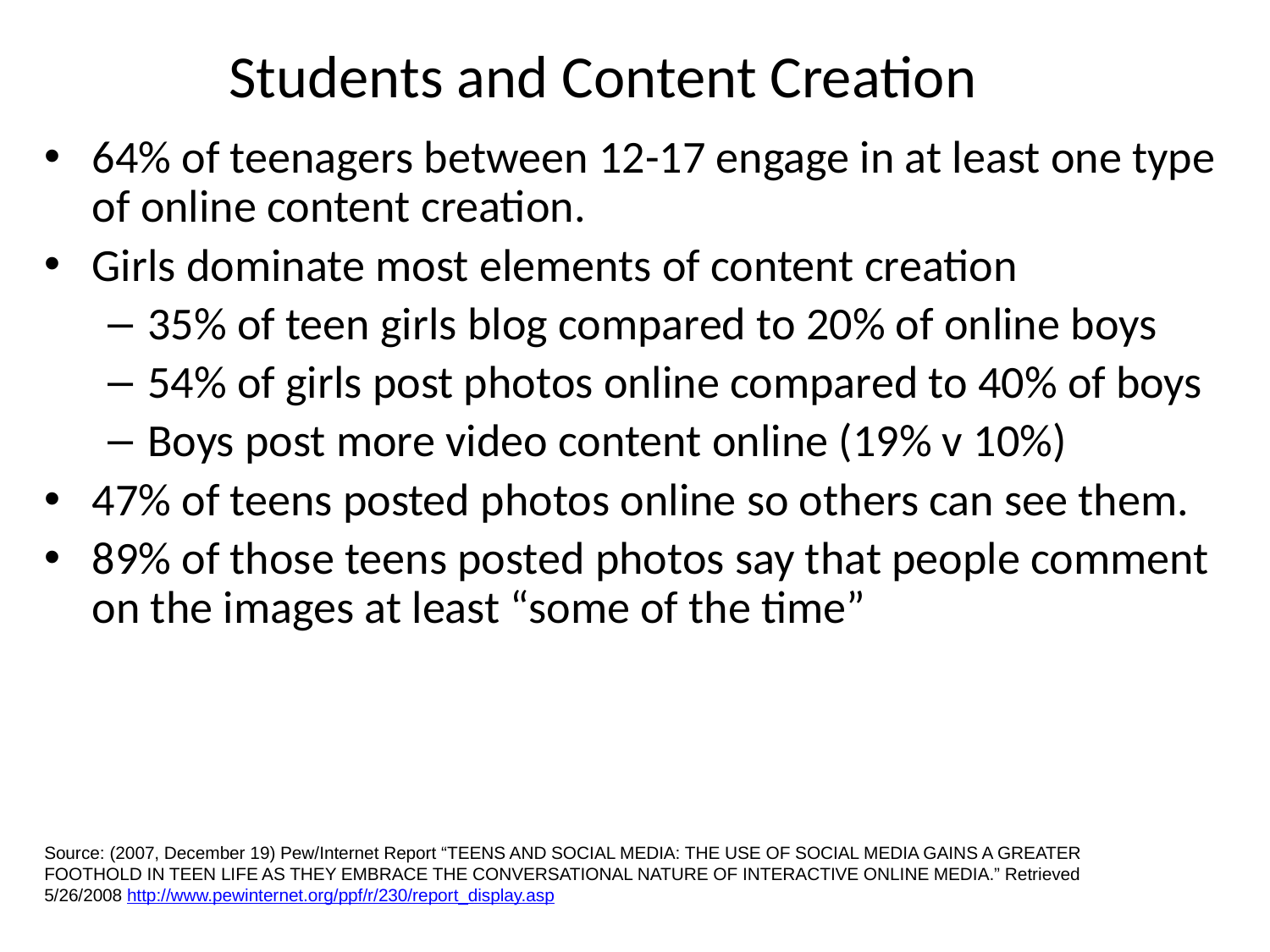

# Students and Content Creation
64% of teenagers between 12-17 engage in at least one type of online content creation.
Girls dominate most elements of content creation
35% of teen girls blog compared to 20% of online boys
54% of girls post photos online compared to 40% of boys
Boys post more video content online (19% v 10%)
47% of teens posted photos online so others can see them.
89% of those teens posted photos say that people comment on the images at least “some of the time”
Source: (2007, December 19) Pew/Internet Report “TEENS AND SOCIAL MEDIA: THE USE OF SOCIAL MEDIA GAINS A GREATER FOOTHOLD IN TEEN LIFE AS THEY EMBRACE THE CONVERSATIONAL NATURE OF INTERACTIVE ONLINE MEDIA.” Retrieved 5/26/2008 http://www.pewinternet.org/ppf/r/230/report_display.asp